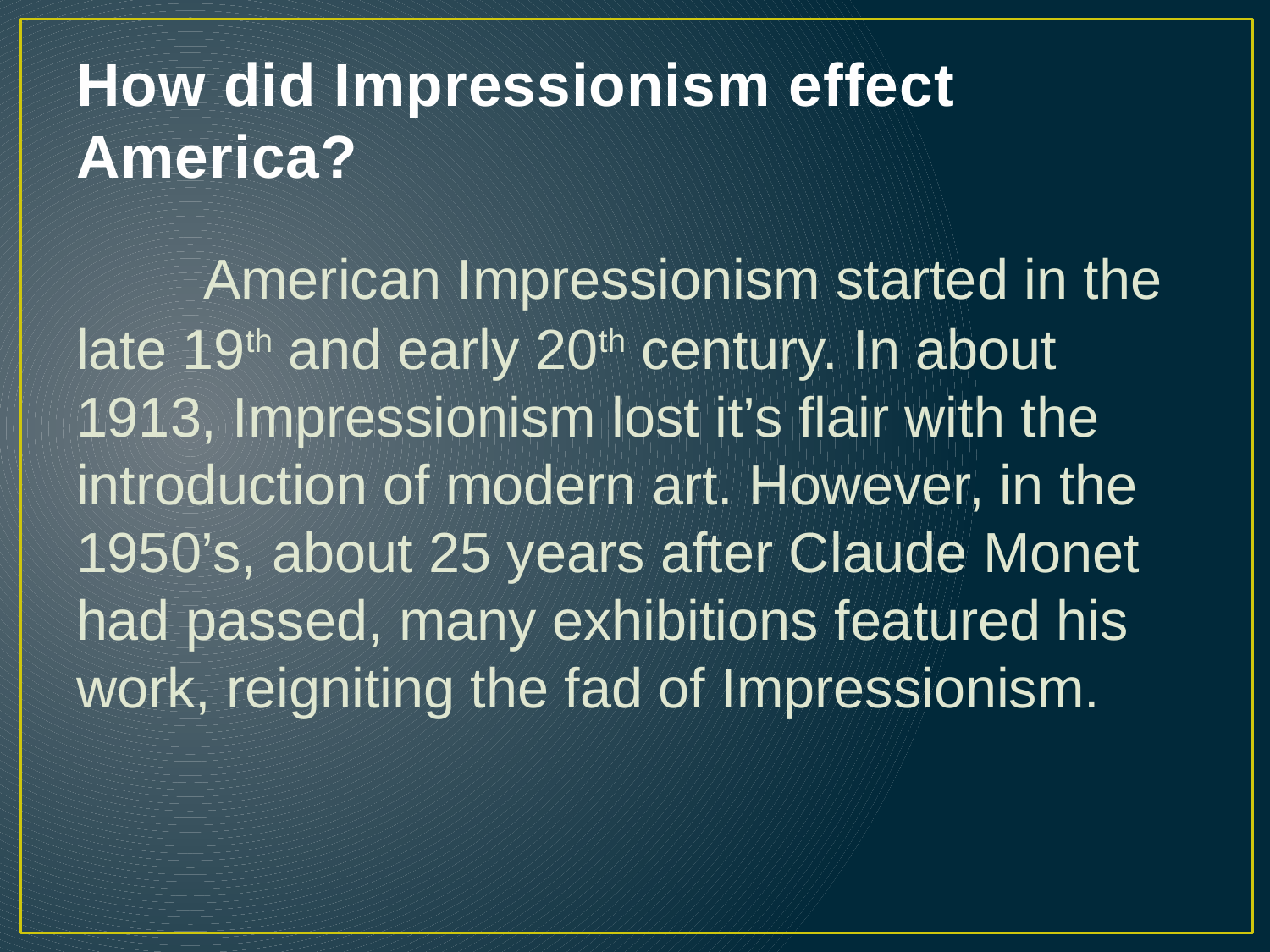

# How did Impressionism effect America?
	American Impressionism started in the late 19th and early 20th century. In about 1913, Impressionism lost it’s flair with the introduction of modern art. However, in the 1950’s, about 25 years after Claude Monet had passed, many exhibitions featured his work, reigniting the fad of Impressionism.